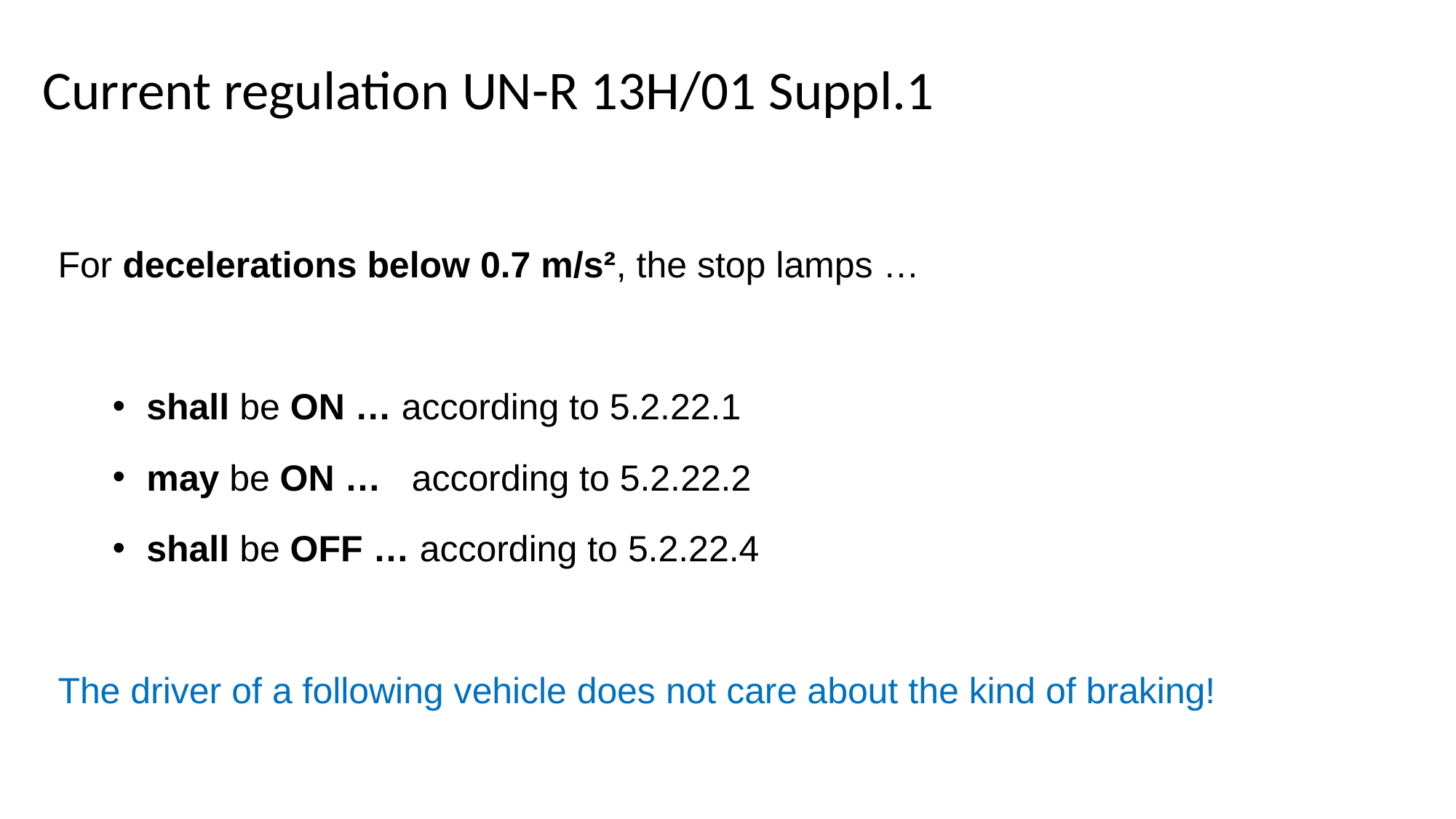

# Current regulation UN-R 13H/01 Suppl.1
For decelerations below 0.7 m/s², the stop lamps …

shall be ON … according to 5.2.22.1
may be ON …   according to 5.2.22.2
shall be OFF … according to 5.2.22.4

The driver of a following vehicle does not care about the kind of braking!